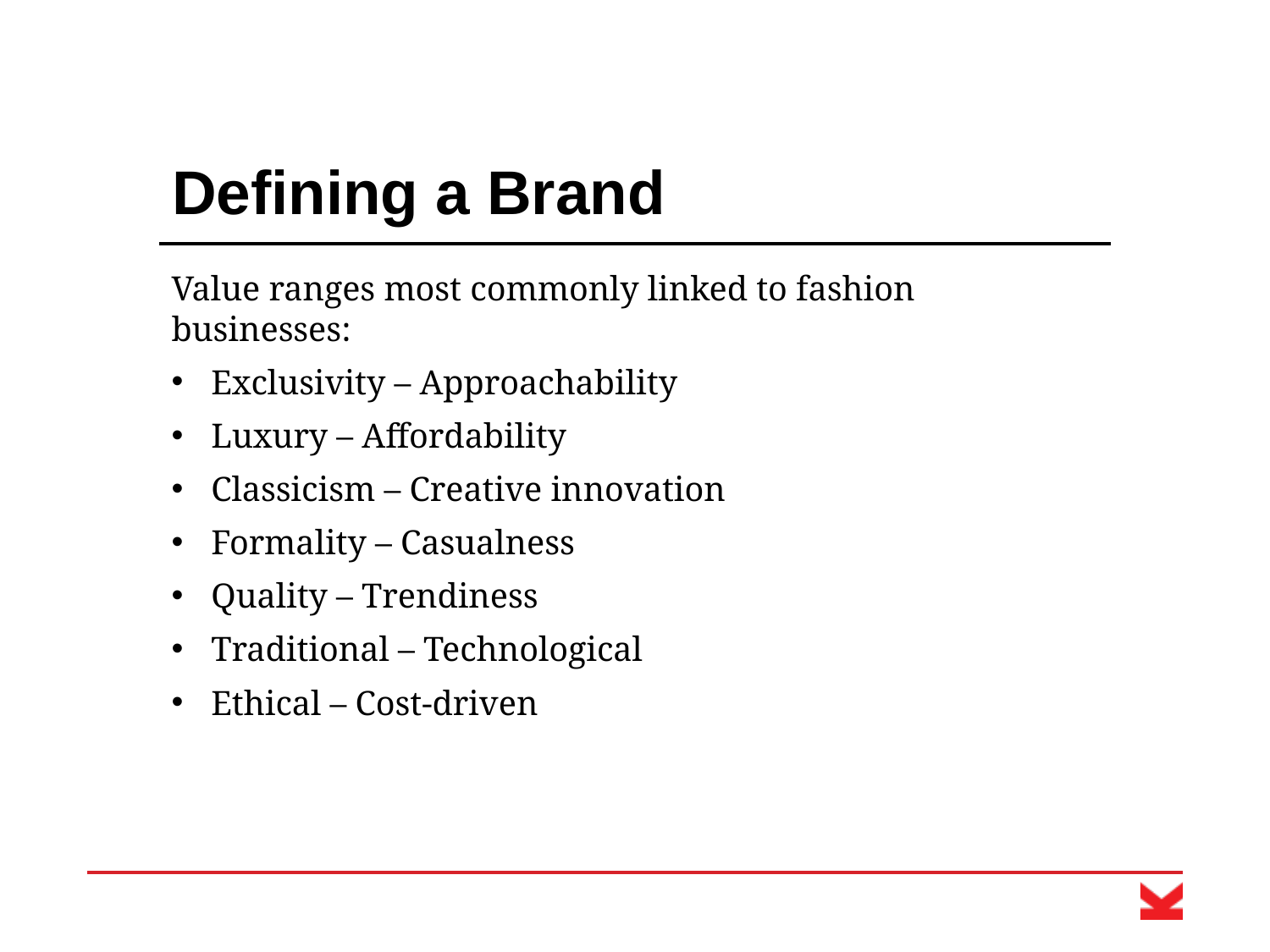

# Defining a Brand
Value ranges most commonly linked to fashion businesses:
Exclusivity – Approachability
Luxury – Affordability
Classicism – Creative innovation
Formality – Casualness
Quality – Trendiness
Traditional – Technological
Ethical – Cost-driven